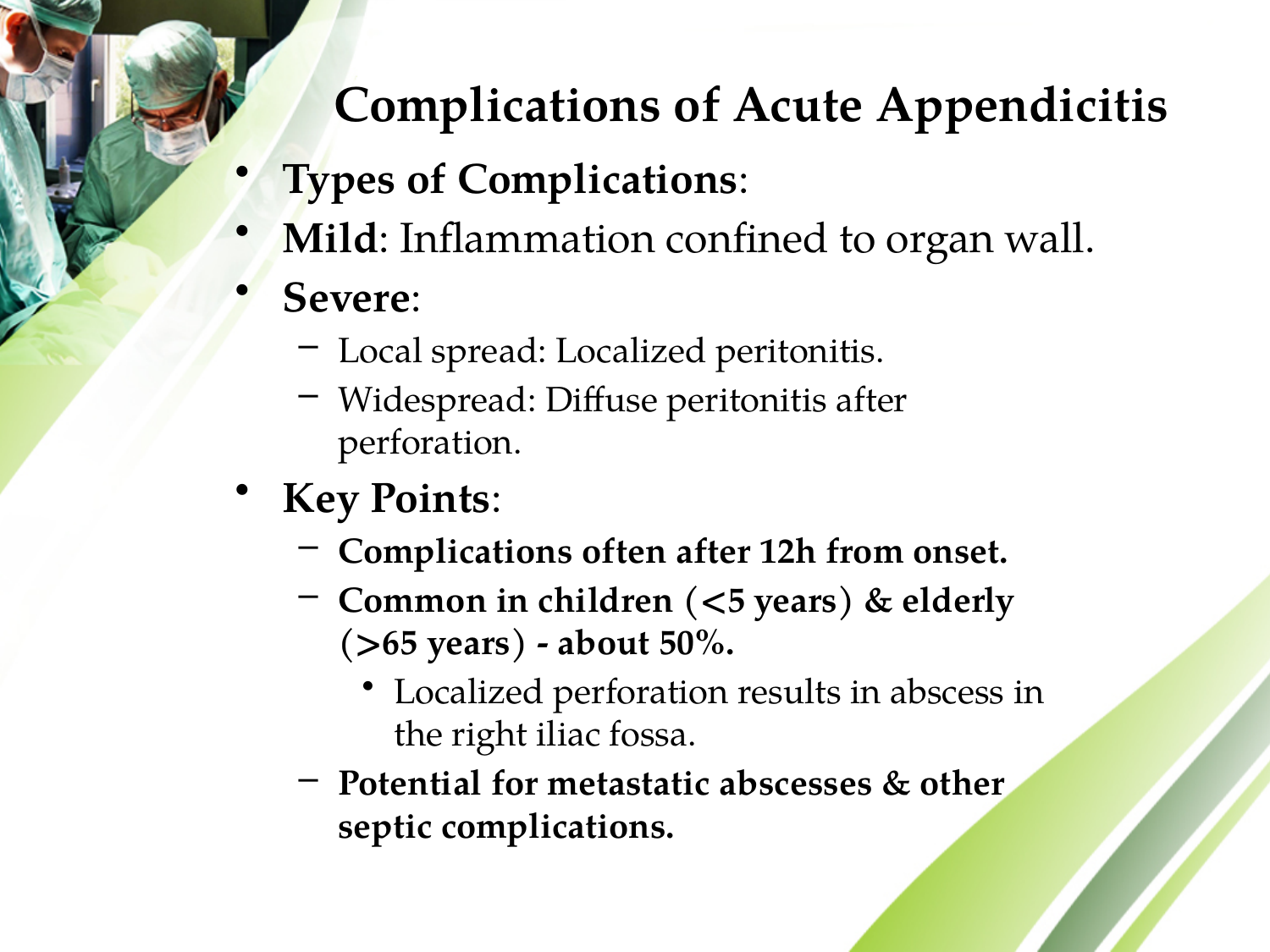

# Complications of Acute Appendicitis
Types of Complications:
Mild: Inflammation confined to organ wall.
Severe:
Local spread: Localized peritonitis.
Widespread: Diffuse peritonitis after perforation.
Key Points:
Complications often after 12h from onset.
Common in children (<5 years) & elderly (>65 years) - about 50%.
Localized perforation results in abscess in the right iliac fossa.
Potential for metastatic abscesses & other septic complications.